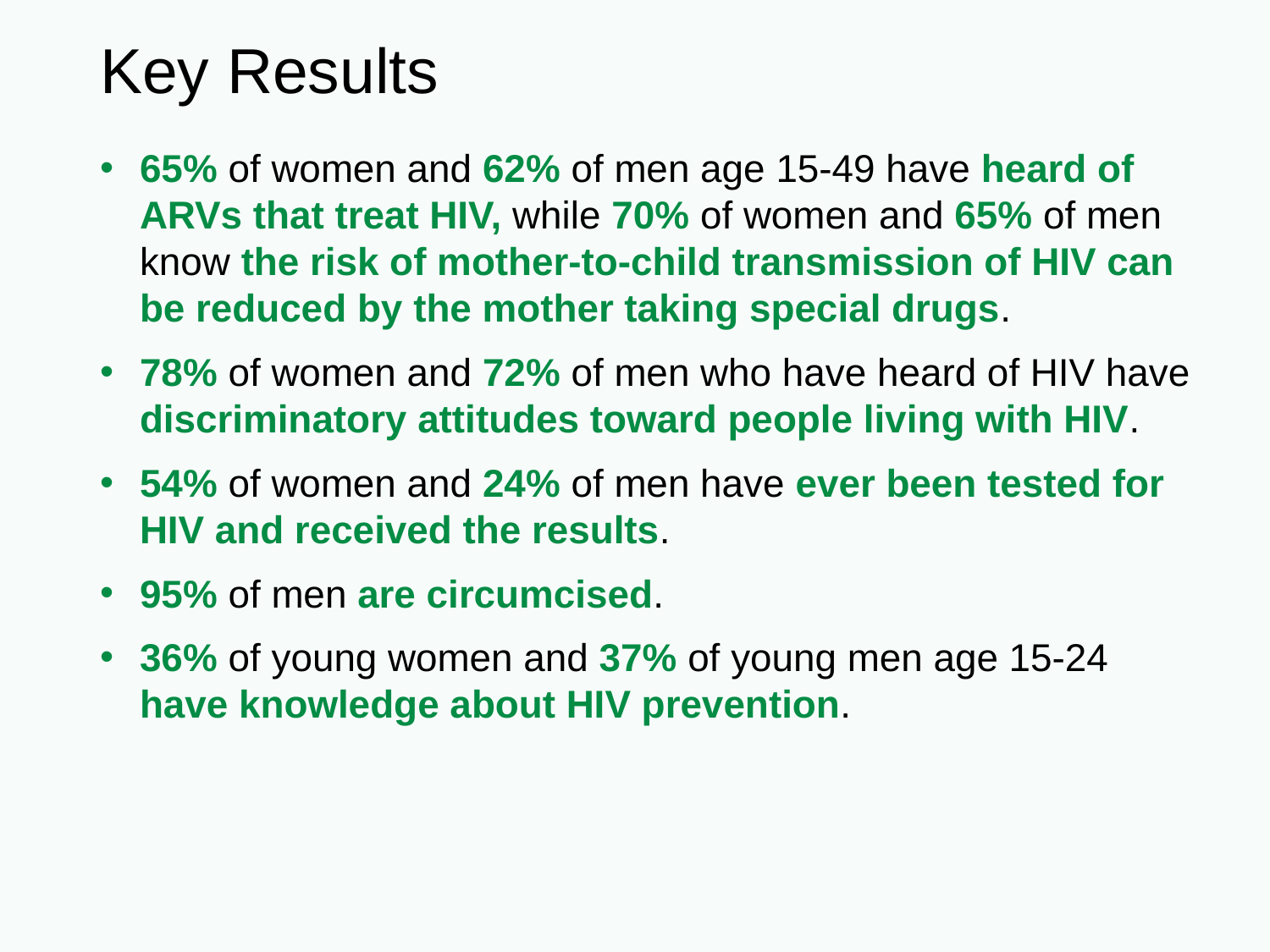

# Key Results
65% of women and 62% of men age 15-49 have heard of ARVs that treat HIV, while 70% of women and 65% of men know the risk of mother-to-child transmission of HIV can be reduced by the mother taking special drugs.
78% of women and 72% of men who have heard of HIV have discriminatory attitudes toward people living with HIV.
54% of women and 24% of men have ever been tested for HIV and received the results.
95% of men are circumcised.
36% of young women and 37% of young men age 15-24 have knowledge about HIV prevention.